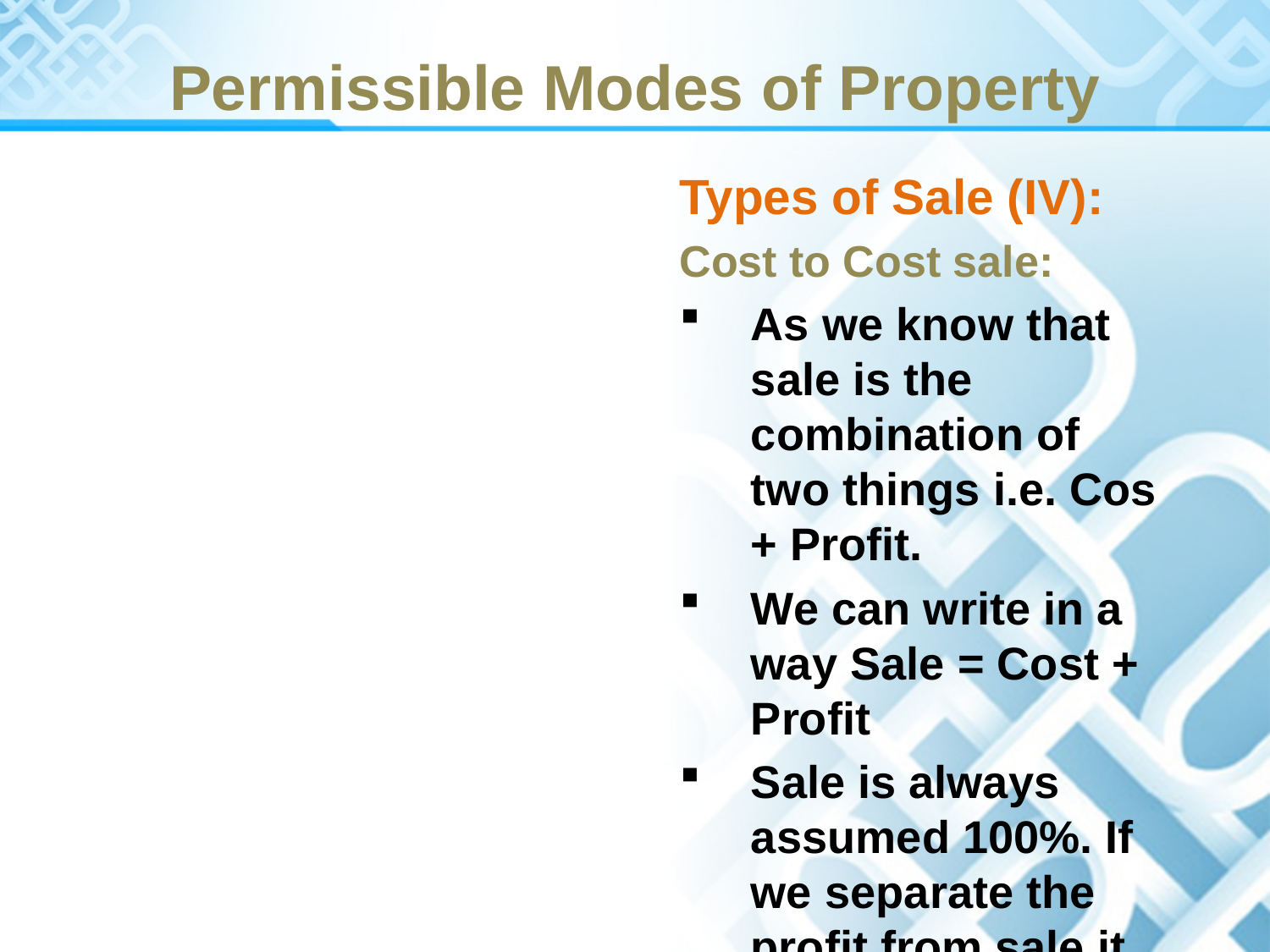

Permissible Modes of Property
Types of Sale (IV):
Cost to Cost sale:
As we know that sale is the combination of two things i.e. Cos + Profit.
We can write in a way Sale = Cost + Profit
Sale is always assumed 100%. If we separate the profit from sale it will determine the cost price of the goods.